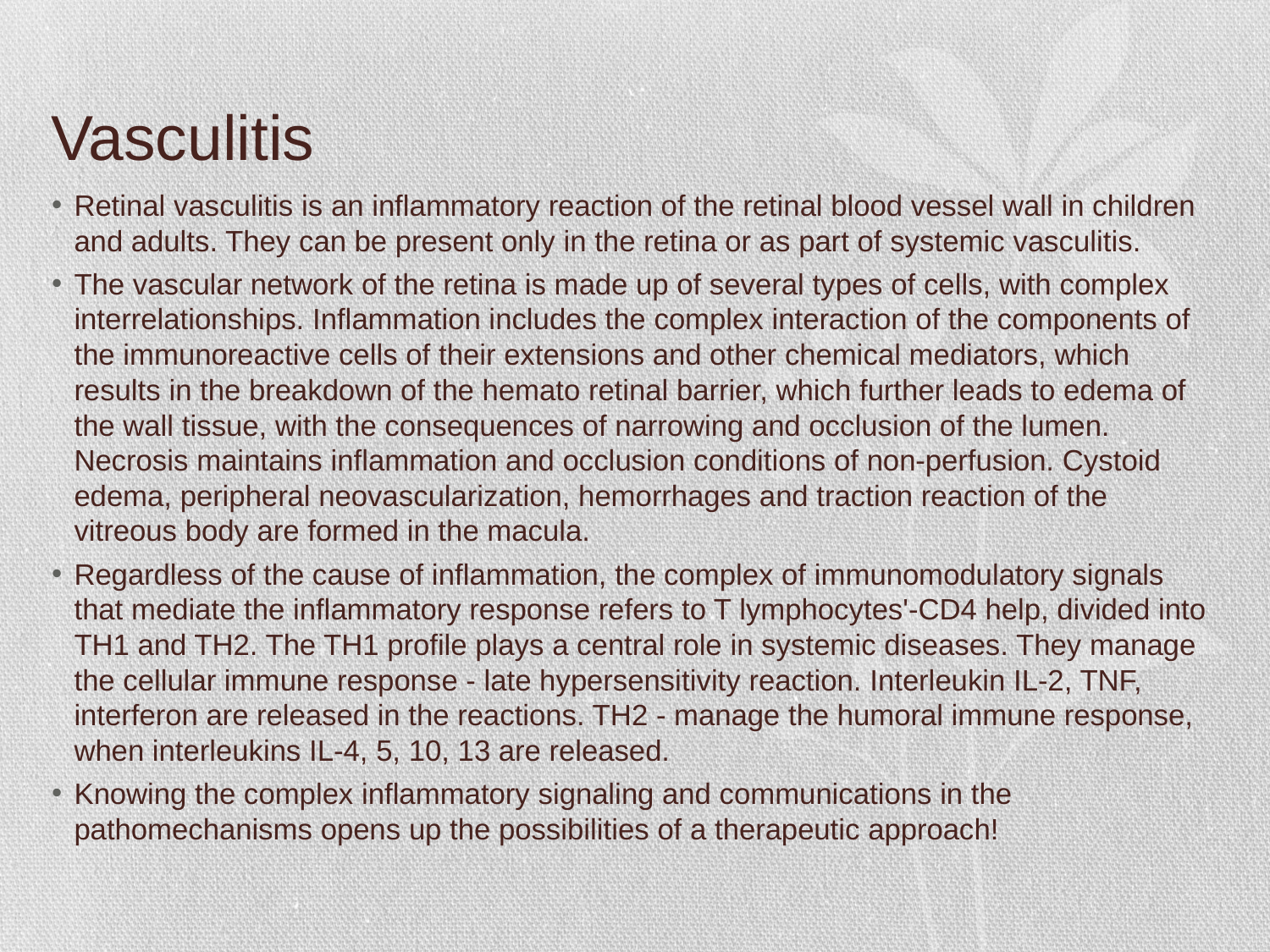

# Vasculitis
Retinal vasculitis is an inflammatory reaction of the retinal blood vessel wall in children and adults. They can be present only in the retina or as part of systemic vasculitis.
The vascular network of the retina is made up of several types of cells, with complex interrelationships. Inflammation includes the complex interaction of the components of the immunoreactive cells of their extensions and other chemical mediators, which results in the breakdown of the hemato retinal barrier, which further leads to edema of the wall tissue, with the consequences of narrowing and occlusion of the lumen. Necrosis maintains inflammation and occlusion conditions of non-perfusion. Cystoid edema, peripheral neovascularization, hemorrhages and traction reaction of the vitreous body are formed in the macula.
Regardless of the cause of inflammation, the complex of immunomodulatory signals that mediate the inflammatory response refers to T lymphocytes'-CD4 help, divided into TH1 and TH2. The TH1 profile plays a central role in systemic diseases. They manage the cellular immune response - late hypersensitivity reaction. Interleukin IL-2, TNF, interferon are released in the reactions. TH2 - manage the humoral immune response, when interleukins IL-4, 5, 10, 13 are released.
Knowing the complex inflammatory signaling and communications in the pathomechanisms opens up the possibilities of a therapeutic approach!